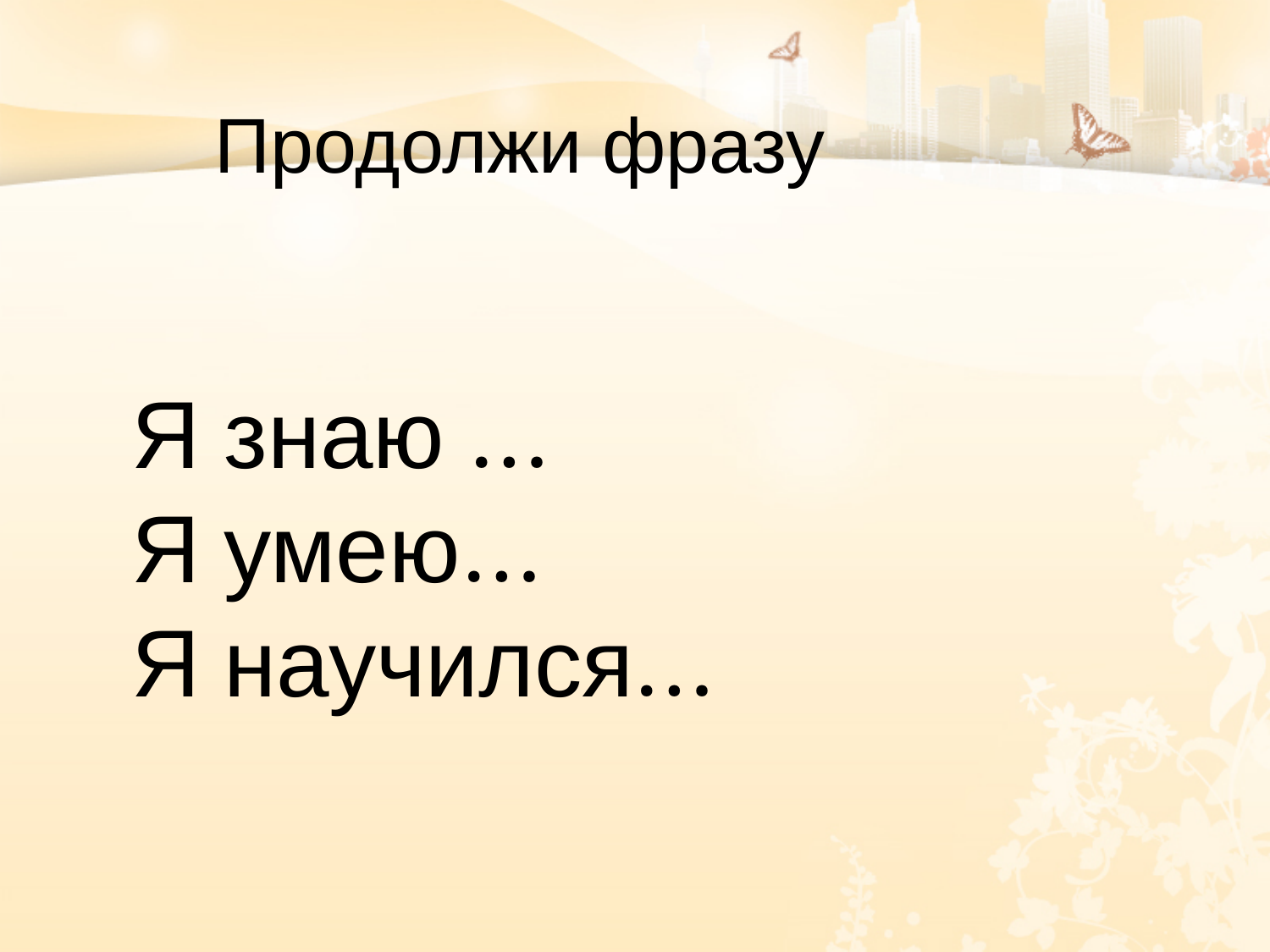

Продолжи фразу
Я знаю …
Я умею…
Я научился…